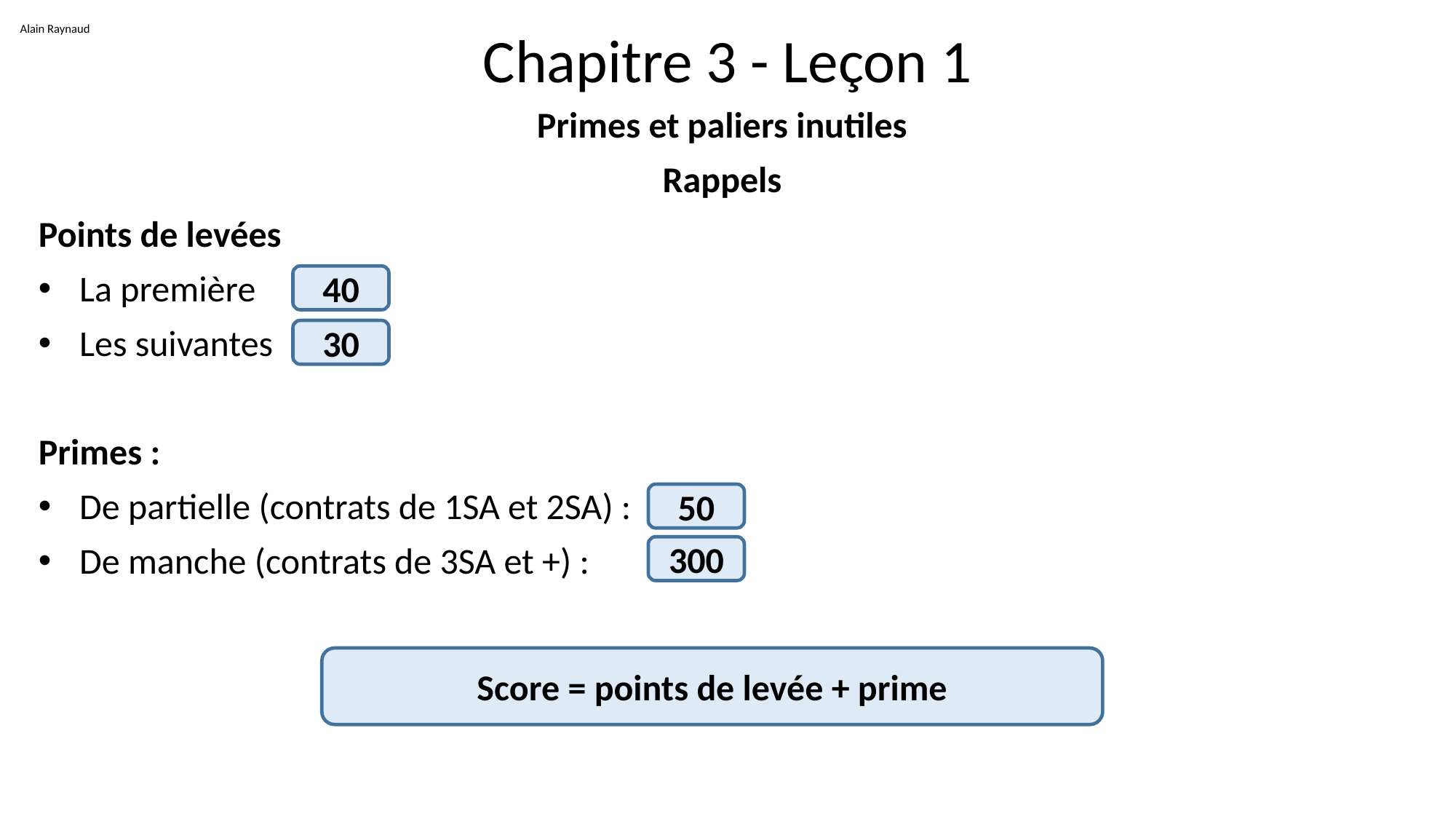

Alain Raynaud
# Chapitre 3 - Leçon 1
Primes et paliers inutiles
Rappels
Points de levées
La première
Les suivantes

Primes :
De partielle (contrats de 1SA et 2SA) :
De manche (contrats de 3SA et +) :

40
30
50
300
Score = points de levée + prime